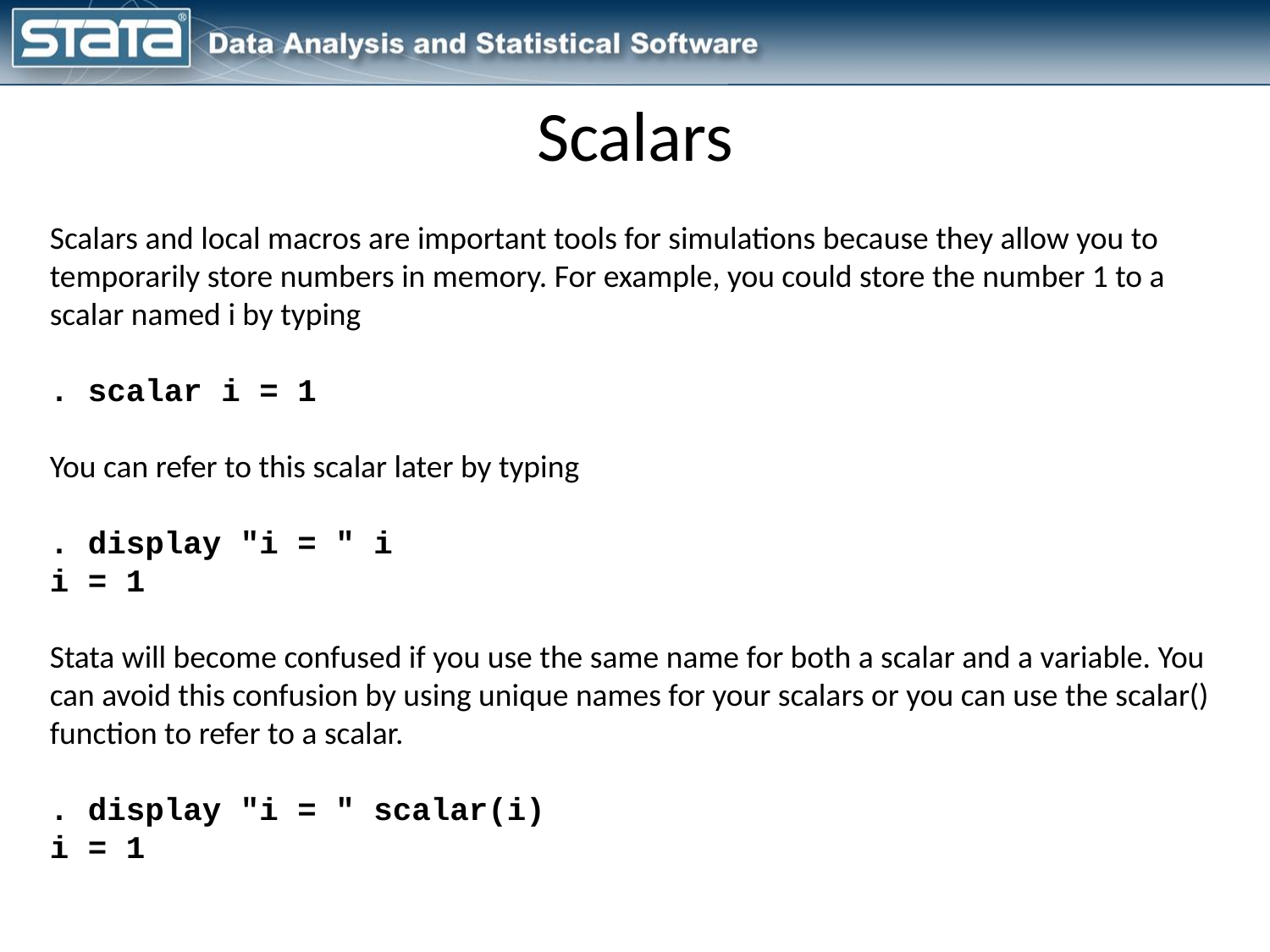

Scalars
Scalars and local macros are important tools for simulations because they allow you to temporarily store numbers in memory. For example, you could store the number 1 to a scalar named i by typing

. scalar i = 1

You can refer to this scalar later by typing

. display "i = " i
i = 1

Stata will become confused if you use the same name for both a scalar and a variable. You can avoid this confusion by using unique names for your scalars or you can use the scalar() function to refer to a scalar.

. display "i = " scalar(i)
i = 1